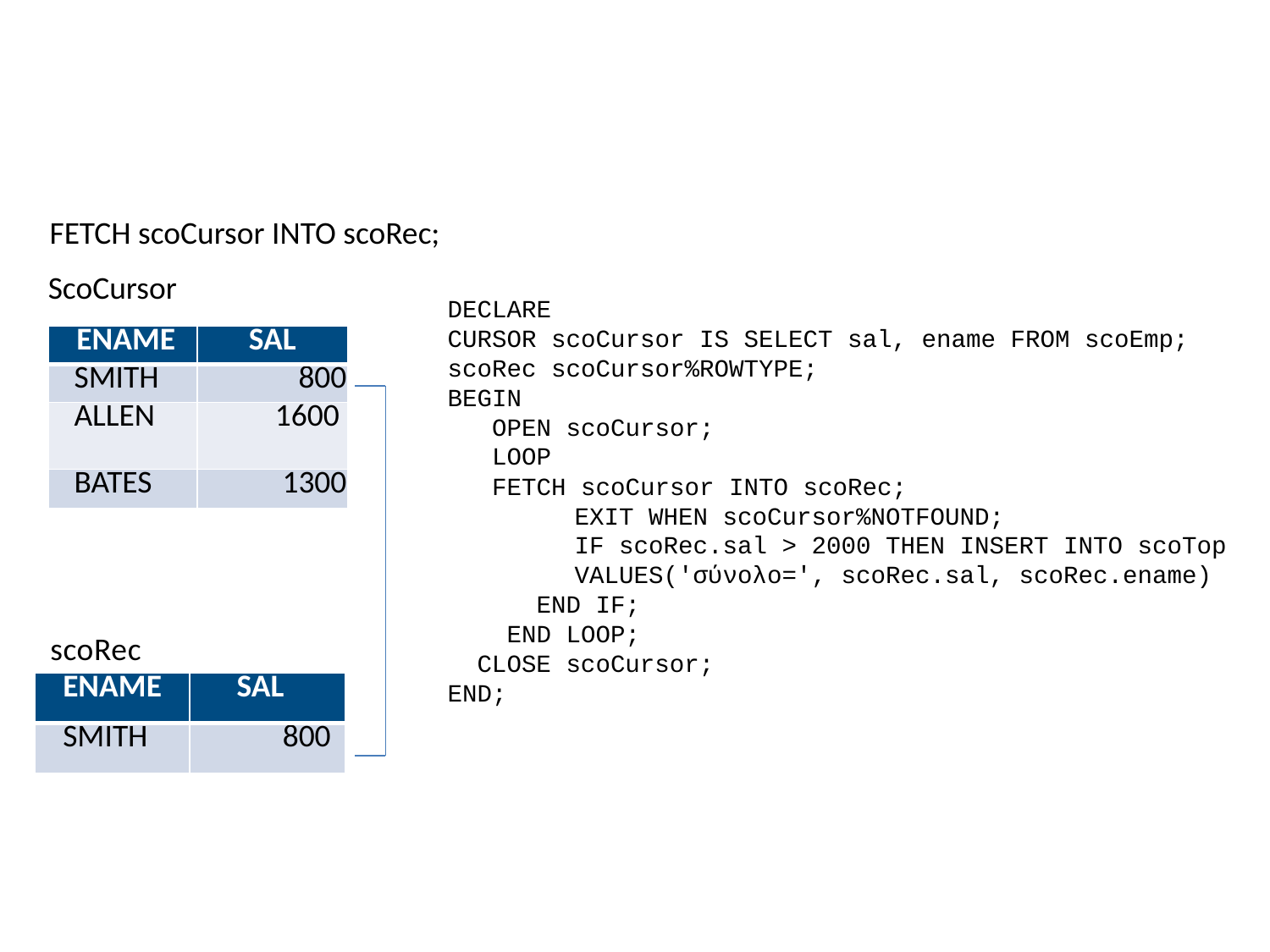

#
FETCH scoCursor INTO scoRec;
ScoCursor
DECLARE
CURSOR scoCursor IS SELECT sal, ename FROM scoEmp; scoRec scoCursor%ROWTYPE;
BEGIN
   OPEN scoCursor;
   LOOP
   FETCH scoCursor INTO scoRec;
	EXIT WHEN scoCursor%NOTFOUND;
	IF scoRec.sal > 2000 THEN INSERT INTO scoTop
	VALUES('σύνολο=', scoRec.sal, scoRec.ename)
      END IF;
    END LOOP;
  CLOSE scoCursor;
END;
| ENAME | SAL |
| --- | --- |
| SMITH | 800 |
| ALLEN | 1600 |
| BATES | 1300 |
scoRec
| ENAME | SAL |
| --- | --- |
| SMITH | 800 |